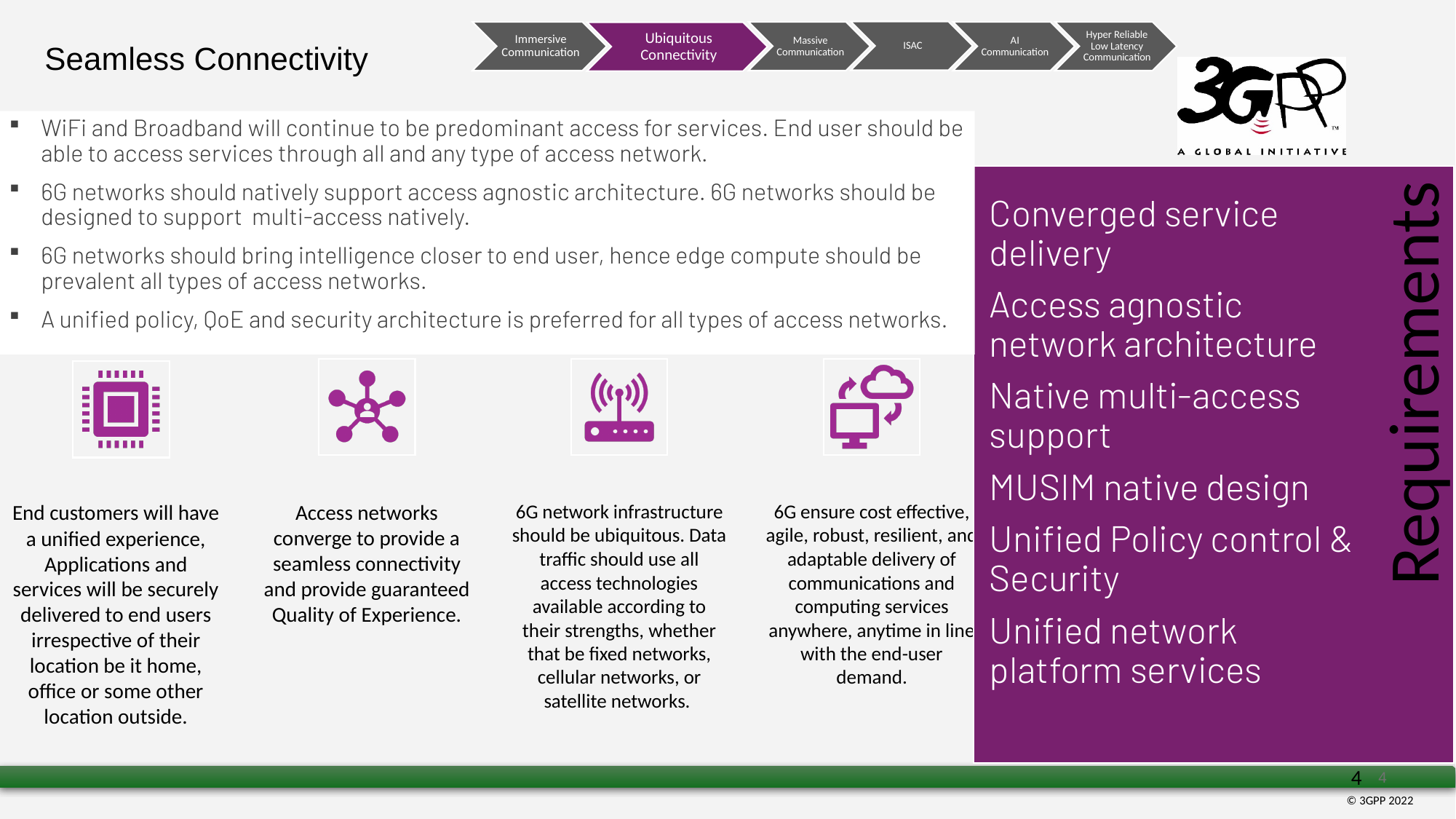

Immersive Communication
ISAC
Massive Communication
Ubiquitous Connectivity
AI Communication
Hyper Reliable Low Latency Communication
Seamless Connectivity
WiFi and Broadband will continue to be predominant access for services. End user should be able to access services through all and any type of access network.
6G networks should natively support access agnostic architecture. 6G networks should be designed to support  multi-access natively.
6G networks should bring intelligence closer to end user, hence edge compute should be prevalent all types of access networks.
A unified policy, QoE and security architecture is preferred for all types of access networks.

Requirements
Converged service delivery
Access agnostic network architecture
Native multi-access support
MUSIM native design
Unified Policy control & Security
Unified network platform services

End customers will have a unified experience, Applications and services will be securely delivered to end users irrespective of their location be it home, office or some other location outside.
Access networks converge to provide a seamless connectivity and provide guaranteed Quality of Experience.
6G network infrastructure should be ubiquitous. Data traffic should use all access technologies available according to their strengths, whether that be fixed networks, cellular networks, or satellite networks.
6G ensure cost effective, agile, robust, resilient, and adaptable delivery of communications and computing services anywhere, anytime in line with the end-user demand.